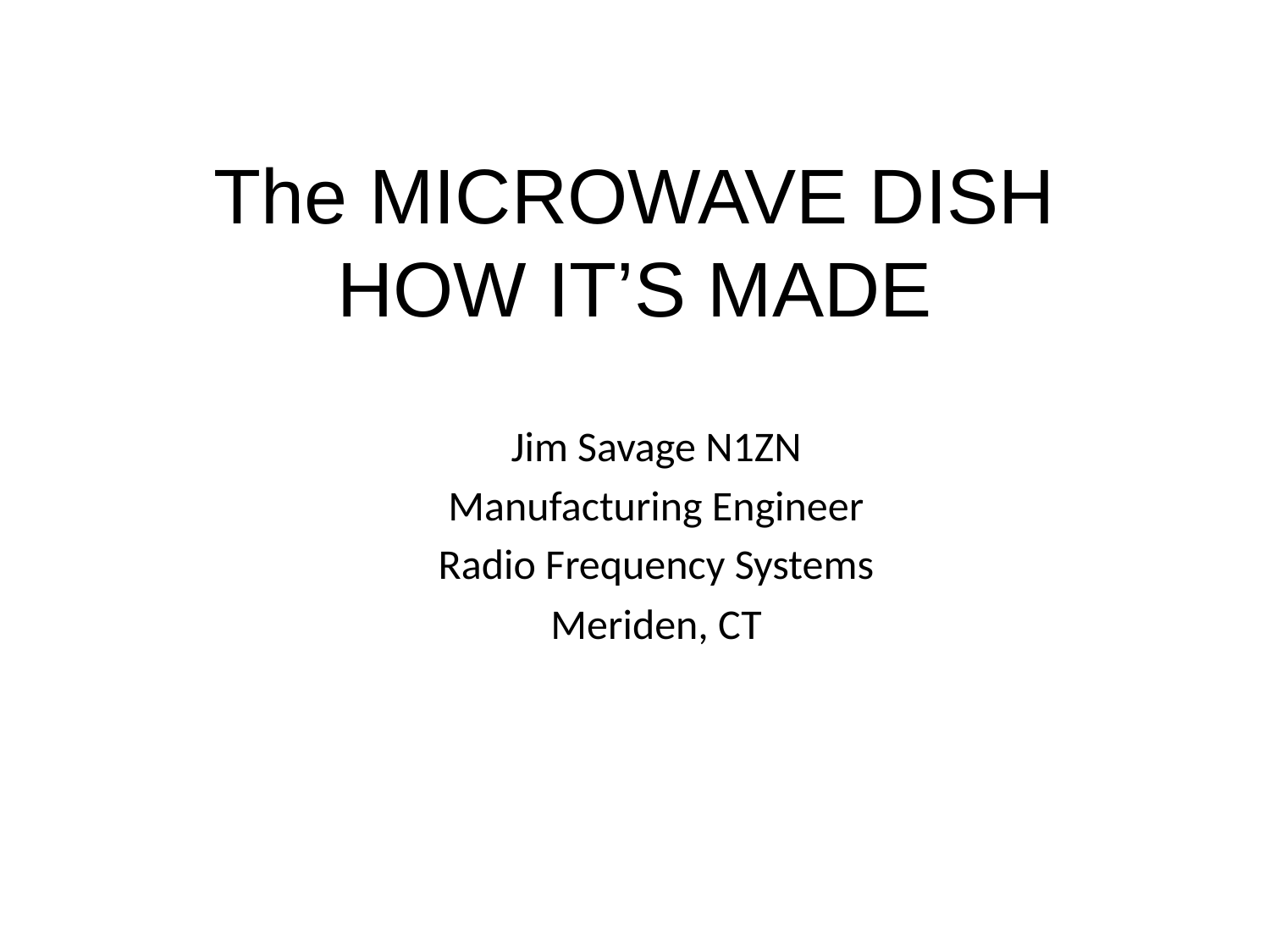

# The MICROWAVE DISH HOW IT’S MADE
Jim Savage N1ZN
Manufacturing Engineer
Radio Frequency Systems
Meriden, CT